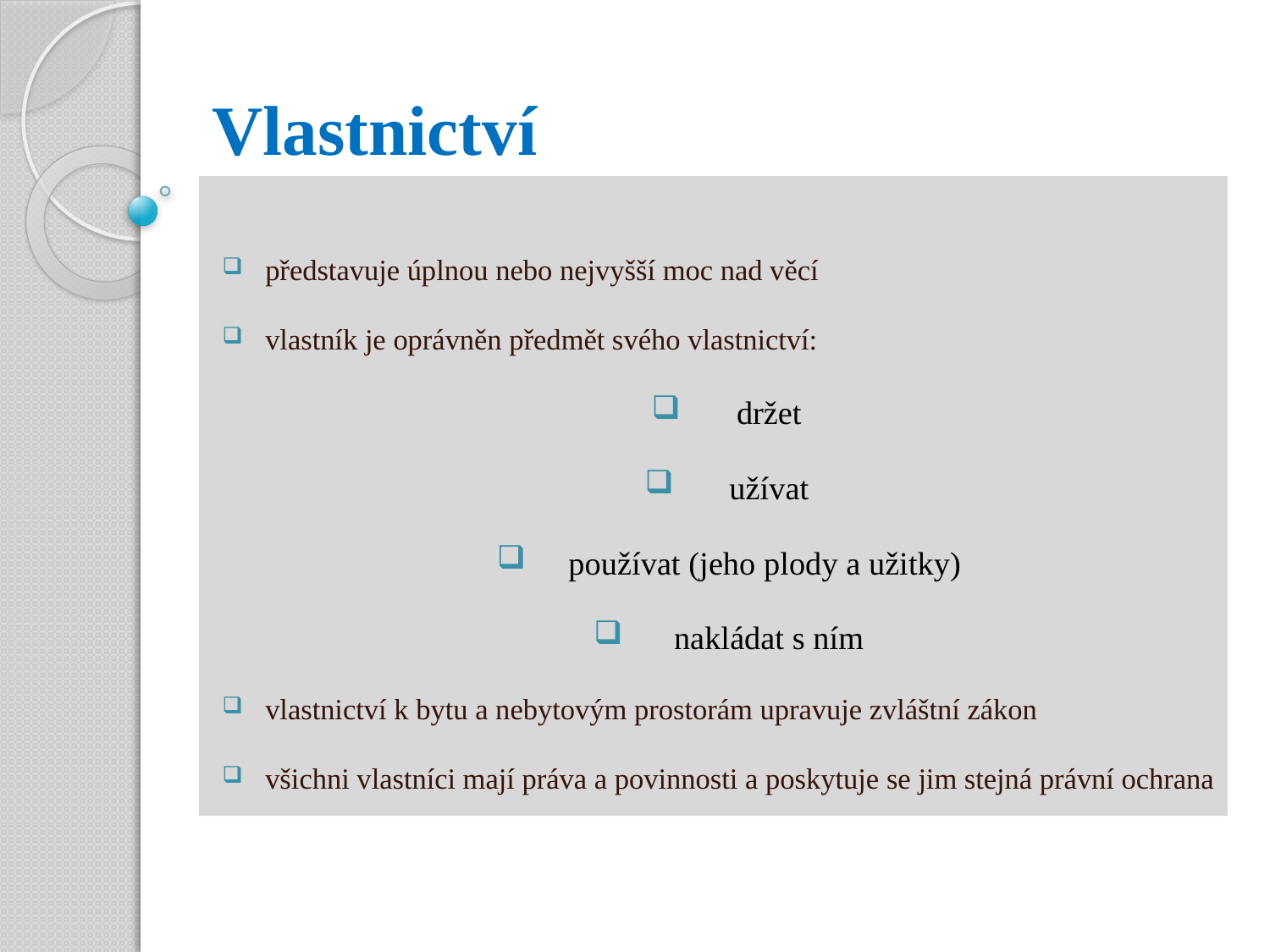

# Vlastnictví

představuje úplnou nebo nejvyšší moc nad věcí
vlastník je oprávněn předmět svého vlastnictví:
držet
užívat
používat (jeho plody a užitky)
nakládat s ním
vlastnictví k bytu a nebytovým prostorám upravuje zvláštní zákon
všichni vlastníci mají práva a povinnosti a poskytuje se jim stejná právní ochrana